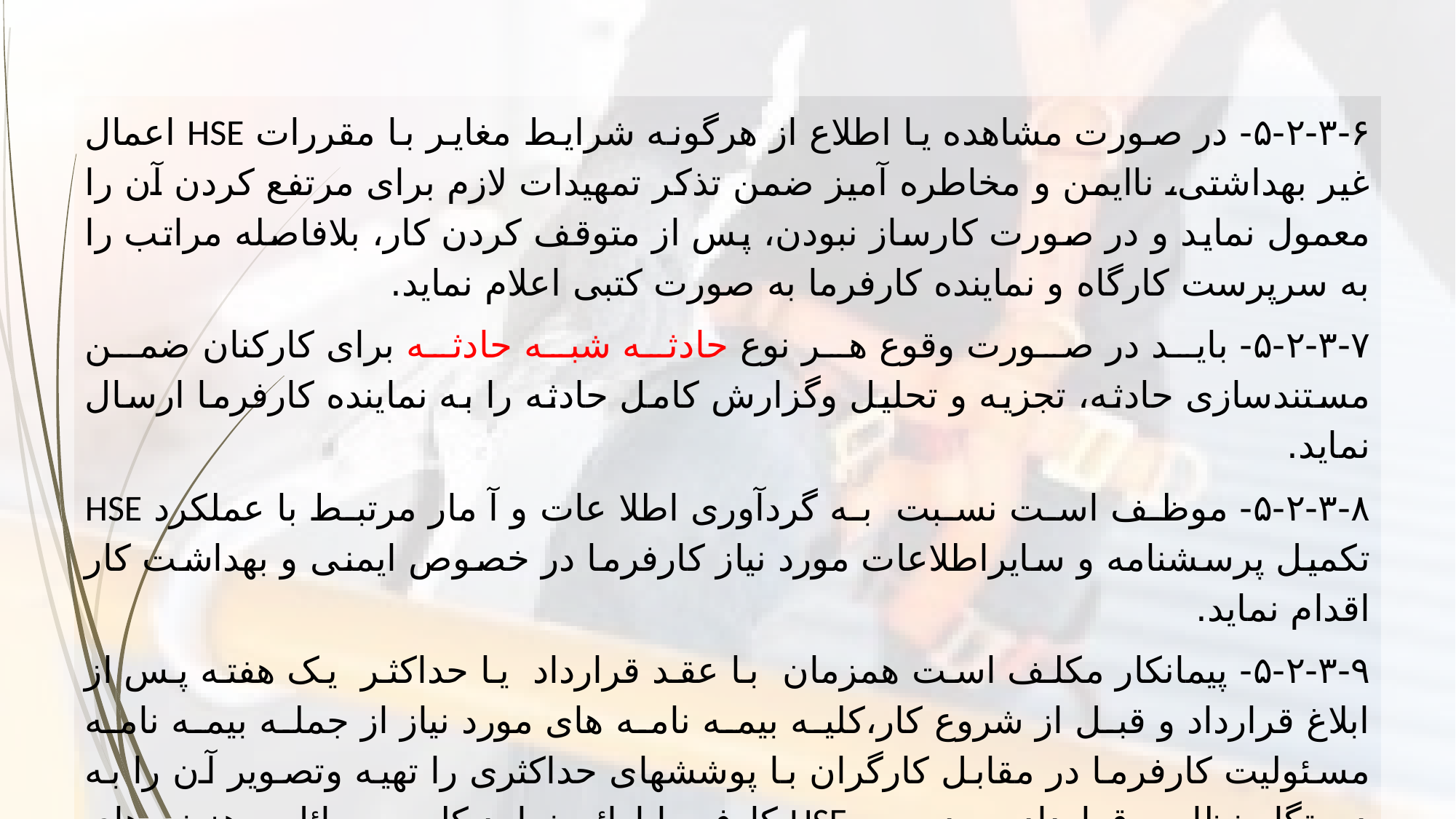

۵-۲-۳-۶- در صورت مشاهده یا اطلاع از هرگونه شرایط مغایر با مقررات HSE اعمال غیر بهداشتی، ناایمن و مخاطره آمیز ضمن تذکر تمهیدات لازم برای مرتفع کردن آن را معمول نماید و در صورت کارساز نبودن، پس از متوقف کردن کار، بلافاصله مراتب را به سرپرست کارگاه و نماینده کارفرما به صورت کتبی اعلام نماید.
۵-۲-۳-۷- باید در صورت وقوع هر نوع حادثه شبه حادثه برای کارکنان ضمن مستندسازی حادثه، تجزیه و تحلیل وگزارش کامل حادثه را به نماینده کارفرما ارسال نماید.
۵-۲-۳-۸- موظف است نسبت  به گردآوری اطلا عات و آ مار مرتبط با عملکرد HSE تکمیل پرسشنامه و سایراطلاعات مورد نیاز کارفرما در خصوص ایمنی و بهداشت کار اقدام نماید.
۵-۲-۳-۹- پیمانکار مکلف است همزمان  با عقد قرارداد  یا حداکثر  یک هفته پس از ابلاغ قرارداد و قبل از شروع کار،کلیه بیمه نامه های مورد نیاز از جمله بیمه نامه مسئولیت کارفرما در مقابل کارگران با پوششهای حداکثری را تهیه وتصویر آن را به دستگاه نظارت قرارداد و مدیریت HSE کارفرما ارائه نماید کلیه مسائل و هزینه های مربوط به بیمه دراین قرارداد به عهده پیمانکار میباشد.